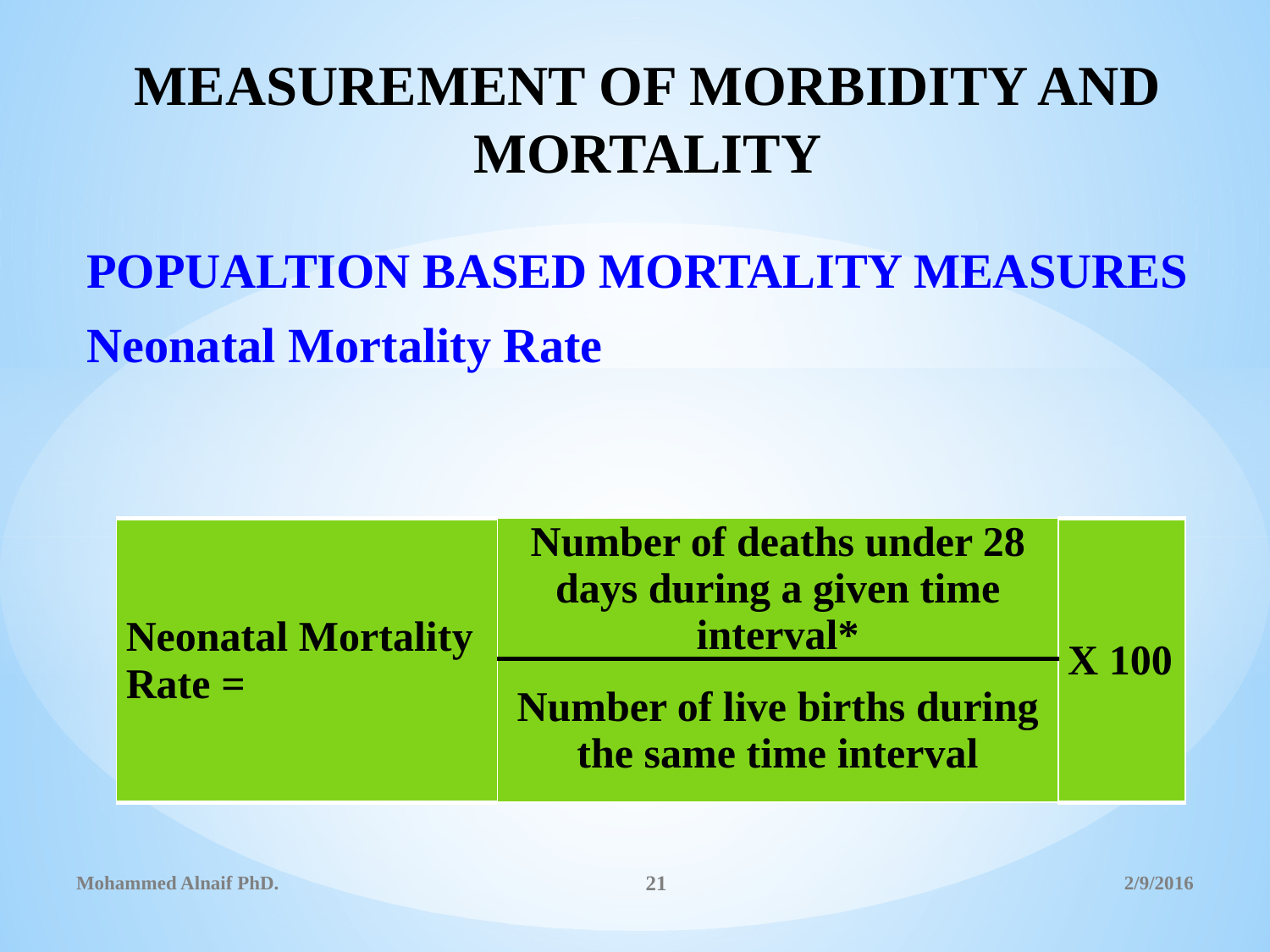

# MEASUREMENT OF MORBIDITY AND MORTALITY
POPUALTION BASED MORTALITY MEASURES
Neonatal Mortality Rate
| Neonatal Mortality Rate = | Number of deaths under 28 days during a given time interval\* | X 100 |
| --- | --- | --- |
|  | Number of live births during the same time interval |  |
Mohammed Alnaif PhD.
21
2/9/2016